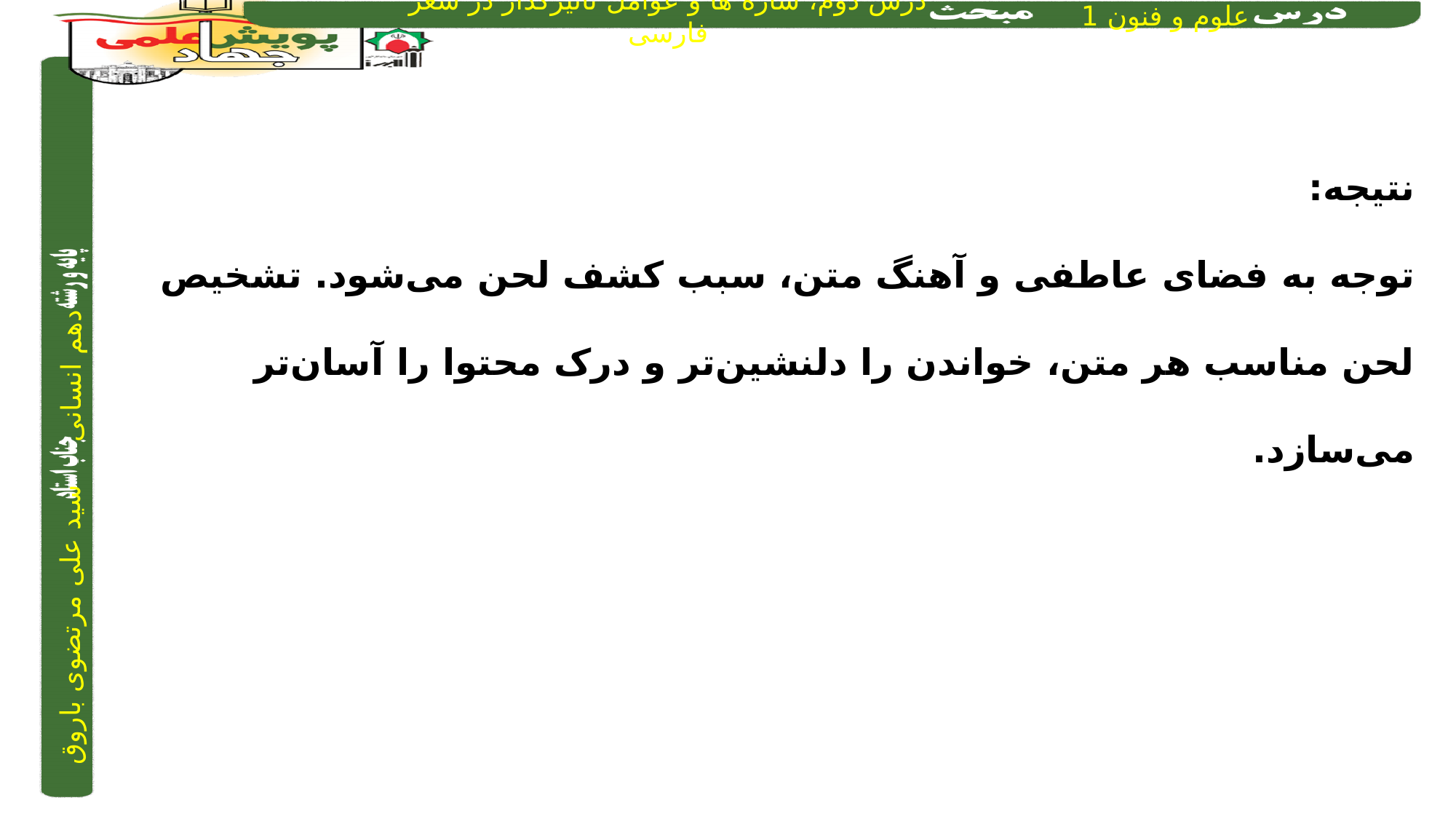

نتیجه:
توجه به فضای عاطفی و آهنگ متن، سبب کشف لحن می‌شود. تشخیص لحن مناسب هر متن، خواندن را دلنشین‌تر و درک محتوا را آسان‌تر می‌سازد.